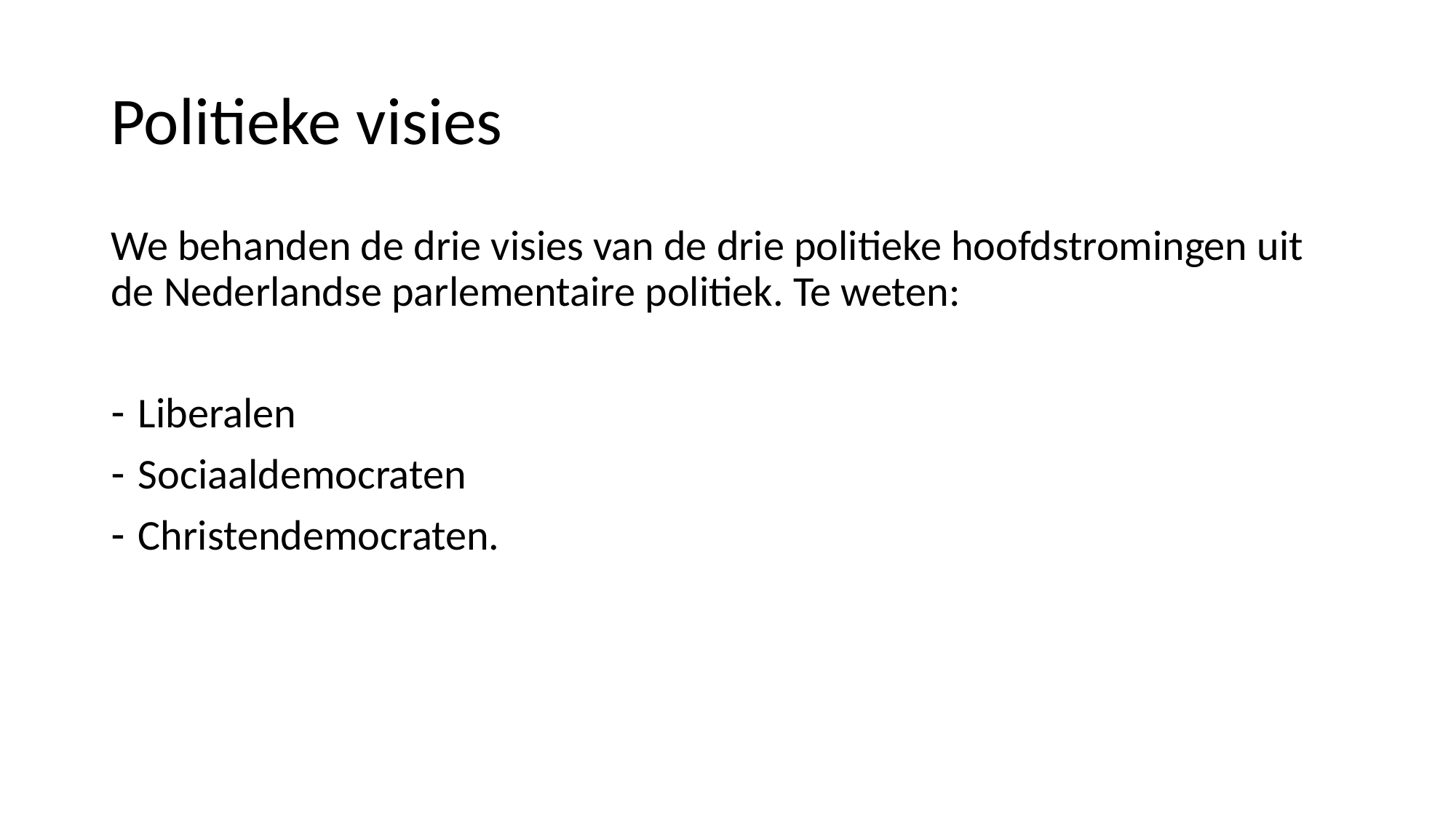

# Politieke visies
We behanden de drie visies van de drie politieke hoofdstromingen uit de Nederlandse parlementaire politiek. Te weten:

Liberalen
Sociaaldemocraten
Christendemocraten.